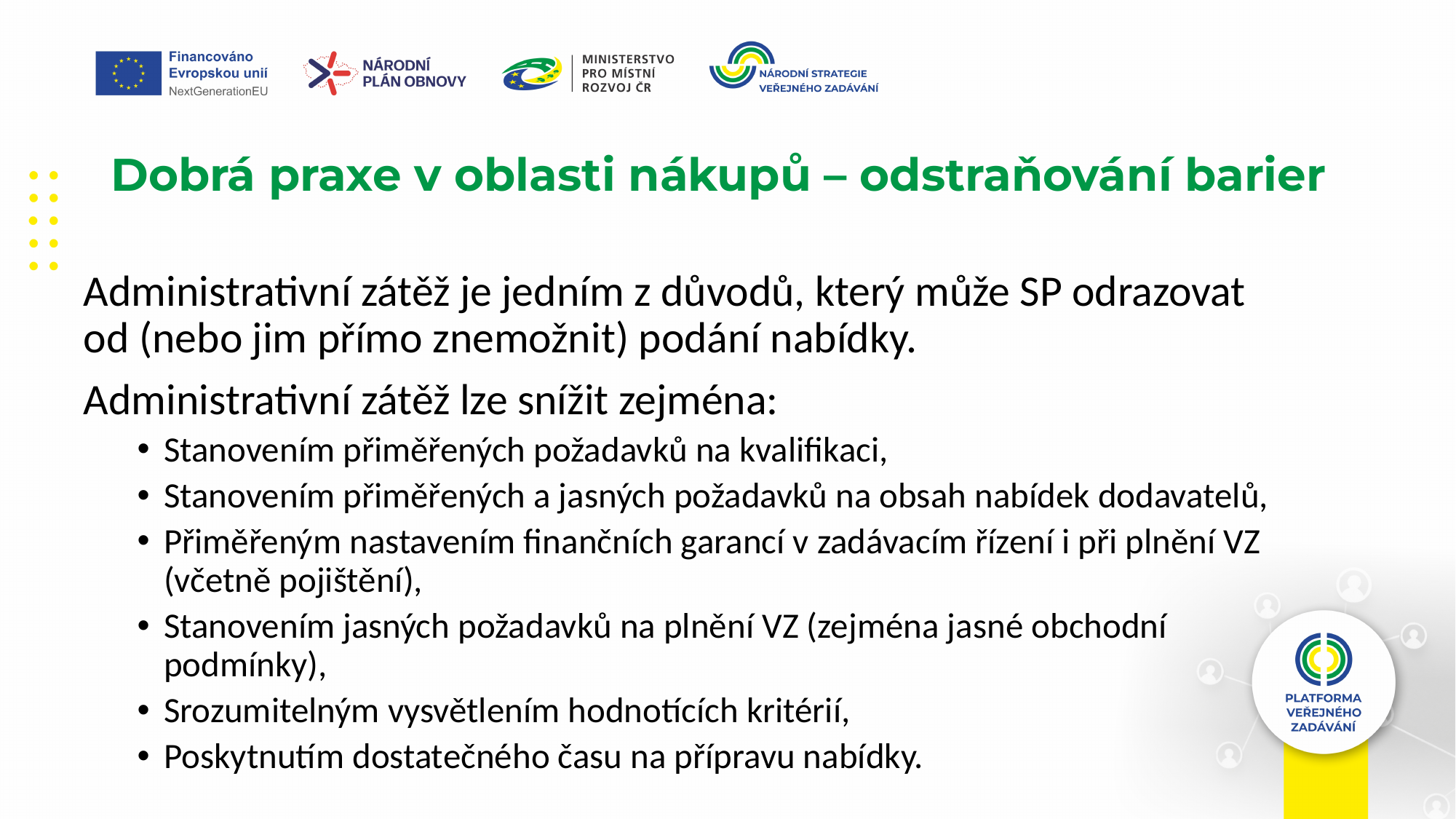

# Dobrá praxe v oblasti nákupů – odstraňování barier
Administrativní zátěž je jedním z důvodů, který může SP odrazovat od (nebo jim přímo znemožnit) podání nabídky.
Administrativní zátěž lze snížit zejména:
Stanovením přiměřených požadavků na kvalifikaci,
Stanovením přiměřených a jasných požadavků na obsah nabídek dodavatelů,
Přiměřeným nastavením finančních garancí v zadávacím řízení i při plnění VZ (včetně pojištění),
Stanovením jasných požadavků na plnění VZ (zejména jasné obchodní podmínky),
Srozumitelným vysvětlením hodnotících kritérií,
Poskytnutím dostatečného času na přípravu nabídky.